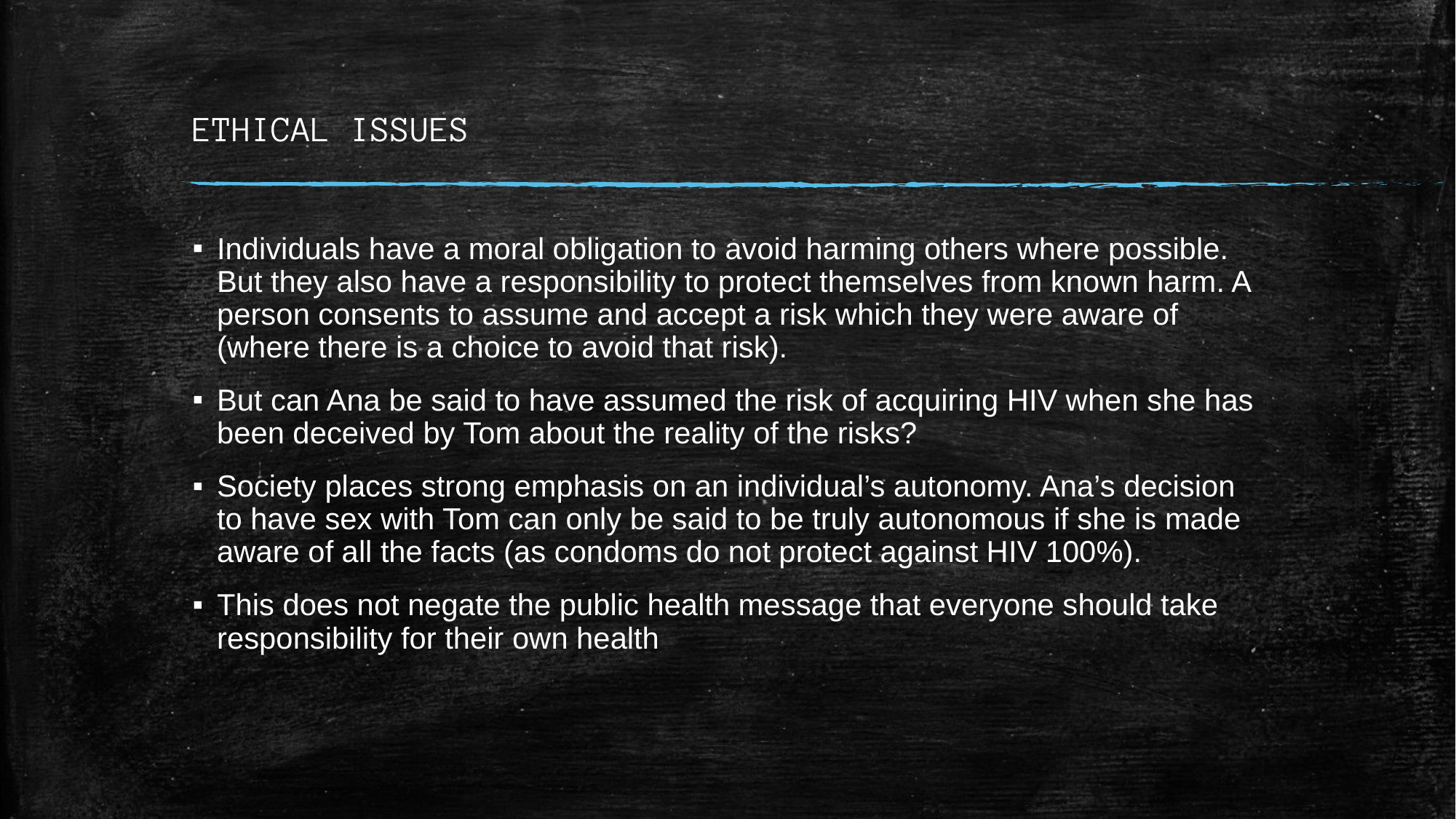

# ETHICAL ISSUES
Individuals have a moral obligation to avoid harming others where possible. But they also have a responsibility to protect themselves from known harm. A person consents to assume and accept a risk which they were aware of (where there is a choice to avoid that risk).
But can Ana be said to have assumed the risk of acquiring HIV when she has been deceived by Tom about the reality of the risks?
Society places strong emphasis on an individual’s autonomy. Ana’s decision to have sex with Tom can only be said to be truly autonomous if she is made aware of all the facts (as condoms do not protect against HIV 100%).
This does not negate the public health message that everyone should take responsibility for their own health